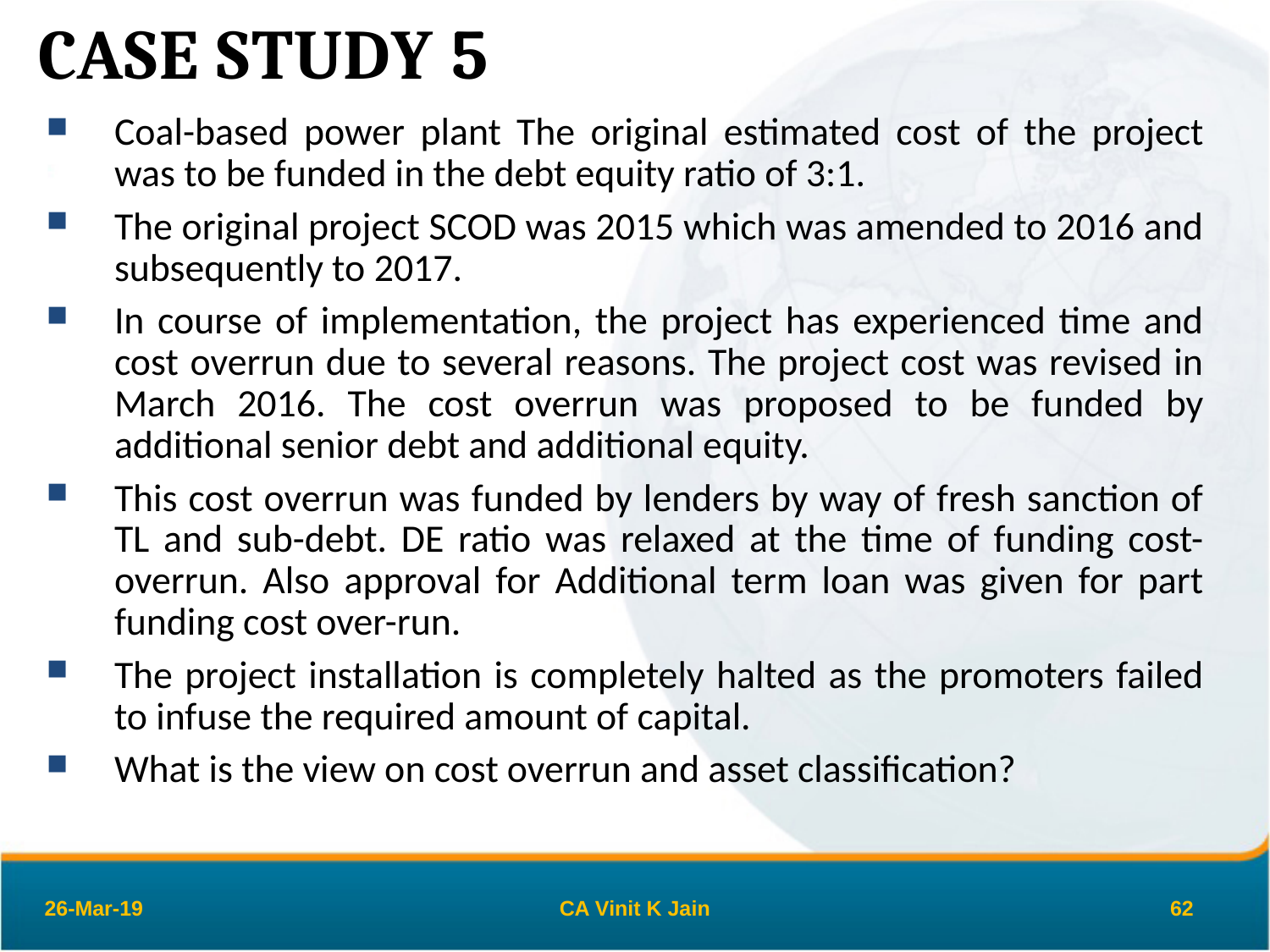

# CASE STUDY 5
Coal-based power plant The original estimated cost of the project was to be funded in the debt equity ratio of 3:1.
The original project SCOD was 2015 which was amended to 2016 and subsequently to 2017.
In course of implementation, the project has experienced time and cost overrun due to several reasons. The project cost was revised in March 2016. The cost overrun was proposed to be funded by additional senior debt and additional equity.
This cost overrun was funded by lenders by way of fresh sanction of TL and sub-debt. DE ratio was relaxed at the time of funding cost-overrun. Also approval for Additional term loan was given for part funding cost over-run.
The project installation is completely halted as the promoters failed to infuse the required amount of capital.
What is the view on cost overrun and asset classification?

26-Mar-19
CA Vinit K Jain
62